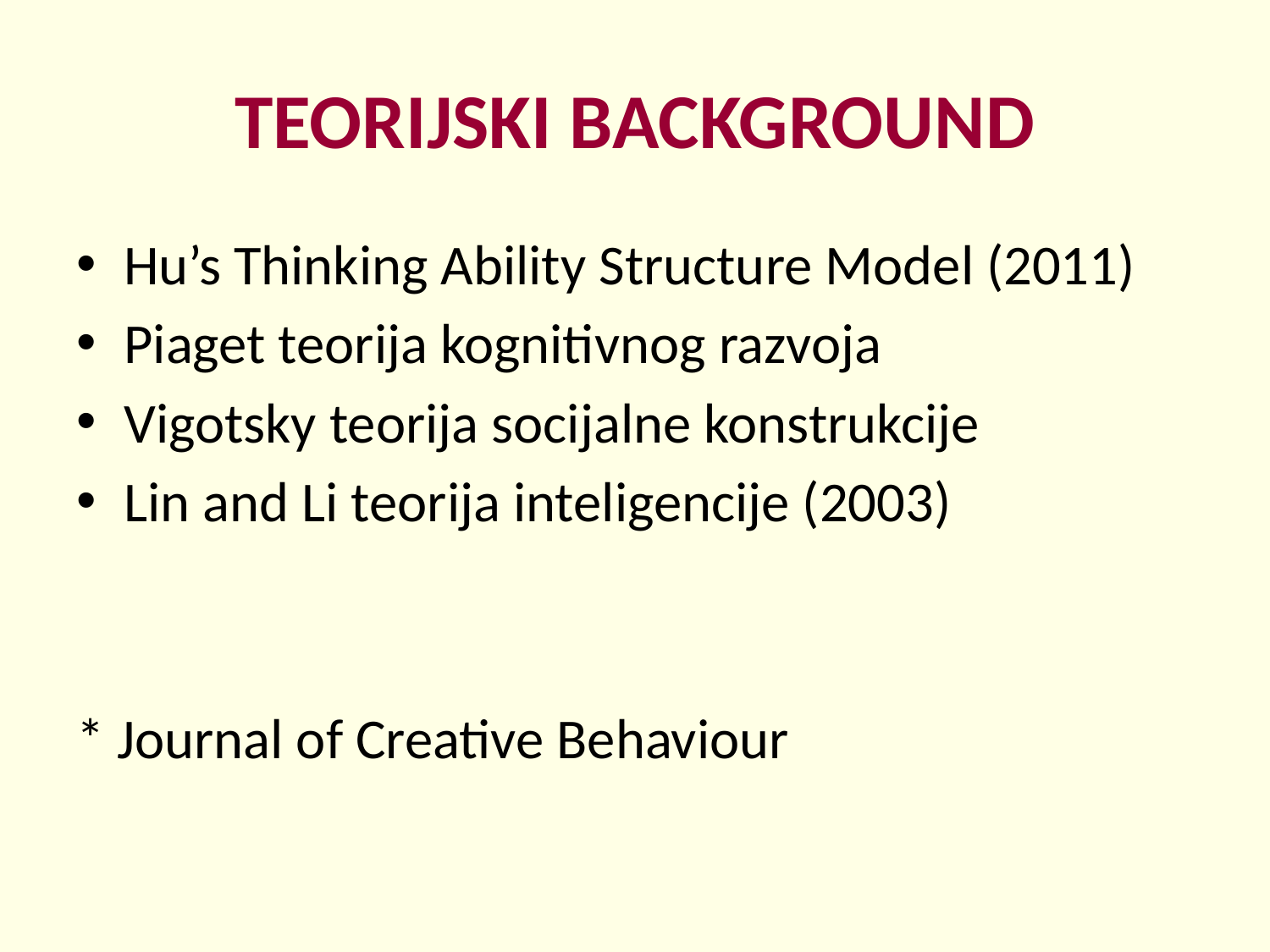

# TEORIJSKI BACKGROUND
Hu’s Thinking Ability Structure Model (2011)
Piaget teorija kognitivnog razvoja
Vigotsky teorija socijalne konstrukcije
Lin and Li teorija inteligencije (2003)

* Journal of Creative Behaviour